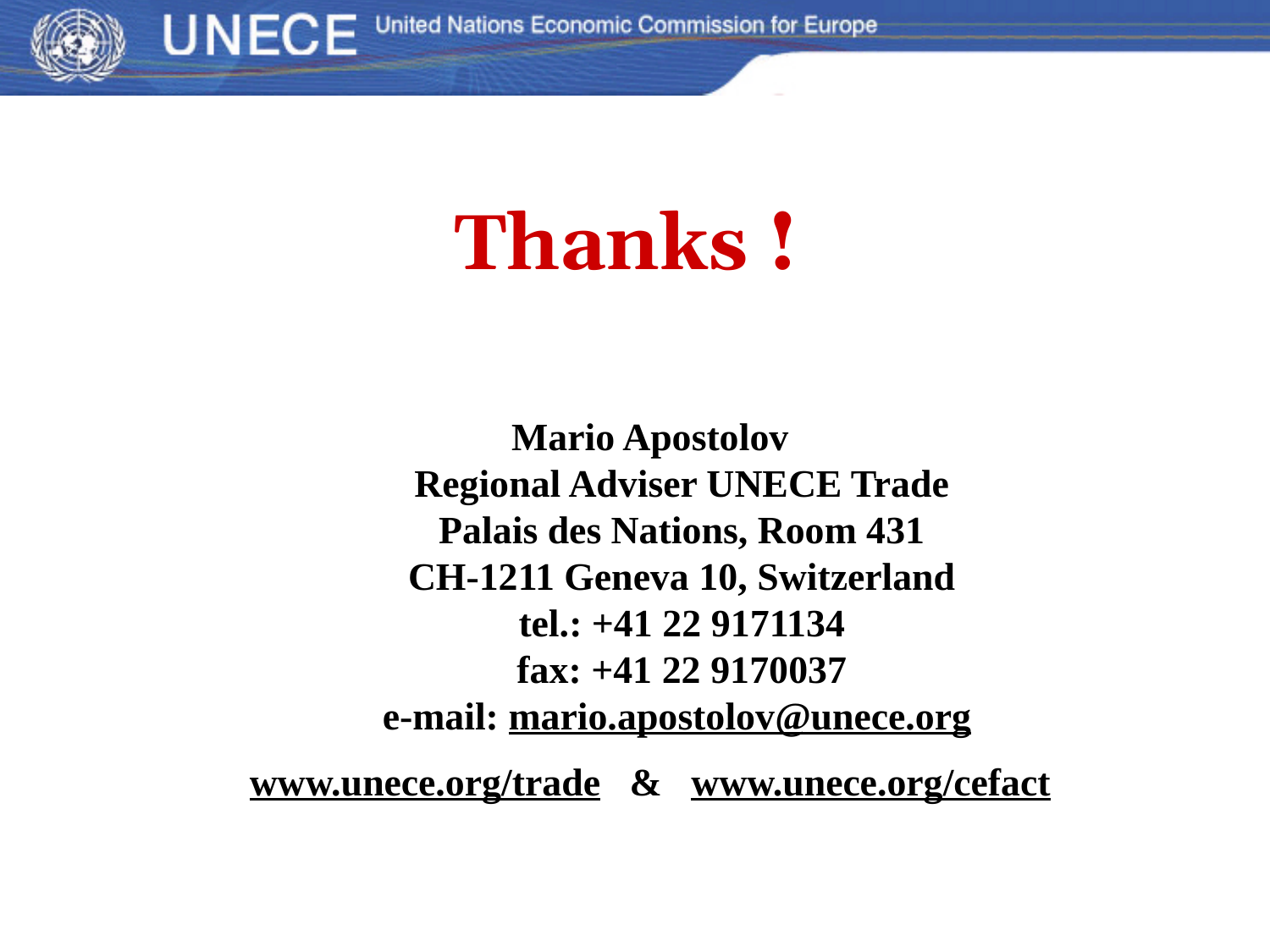

Thanks !
Mario Apostolov
Regional Adviser UNECE Trade
Palais des Nations, Room 431
CH-1211 Geneva 10, Switzerland
tel.: +41 22 9171134
fax: +41 22 9170037
e-mail: mario.apostolov@unece.org
www.unece.org/trade   &   www.unece.org/cefact